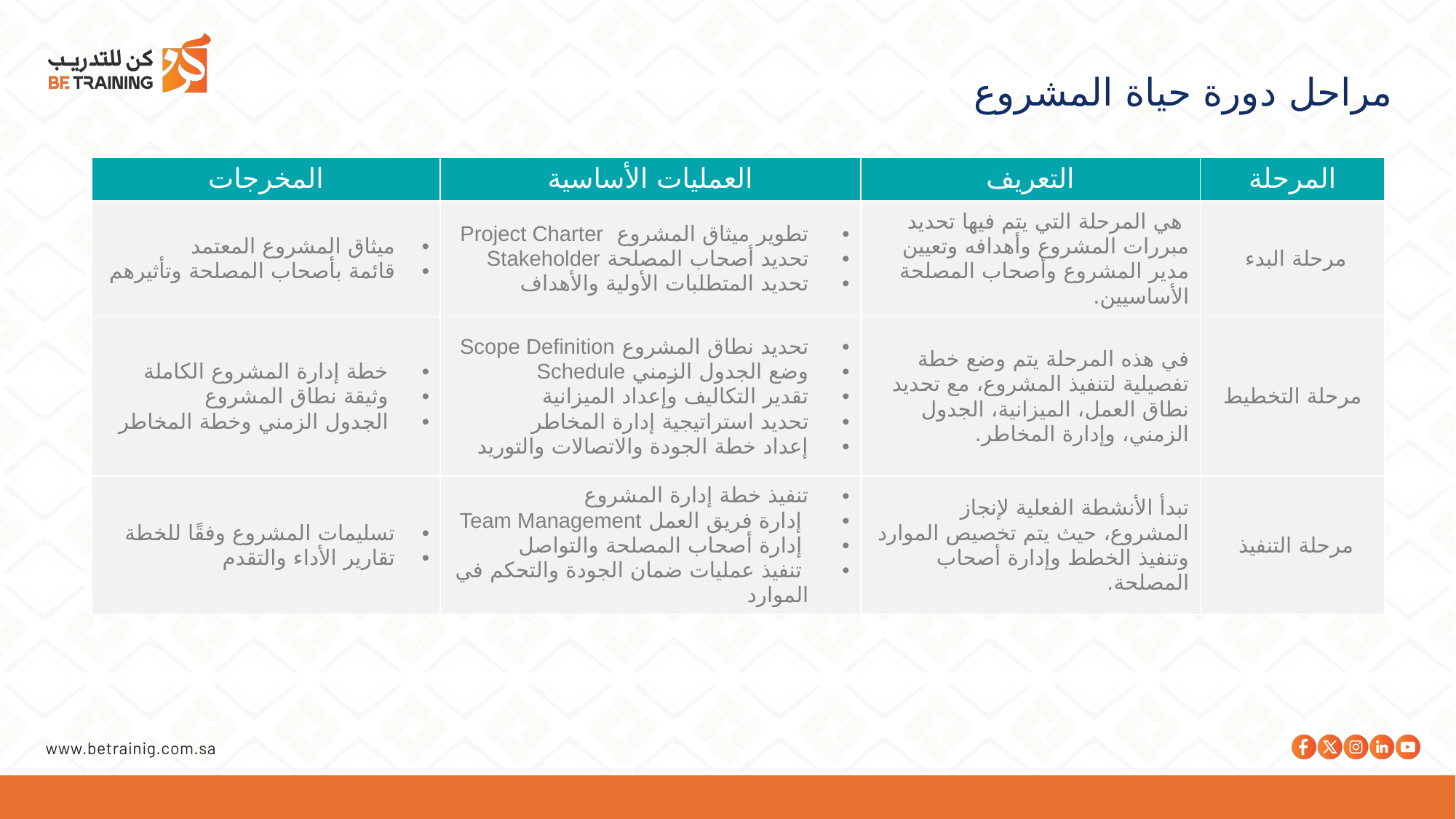

مراحل دورة حياة المشروع
| المخرجات | العمليات الأساسية | التعريف | المرحلة |
| --- | --- | --- | --- |
| ميثاق المشروع المعتمد قائمة بأصحاب المصلحة وتأثيرهم | تطوير ميثاق المشروع Project Charter تحديد أصحاب المصلحة Stakeholder تحديد المتطلبات الأولية والأهداف | هي المرحلة التي يتم فيها تحديد مبررات المشروع وأهدافه وتعيين مدير المشروع وأصحاب المصلحة الأساسيين. | مرحلة البدء |
| خطة إدارة المشروع الكاملة وثيقة نطاق المشروع الجدول الزمني وخطة المخاطر | تحديد نطاق المشروع Scope Definition وضع الجدول الزمني Schedule تقدير التكاليف وإعداد الميزانية تحديد استراتيجية إدارة المخاطر إعداد خطة الجودة والاتصالات والتوريد | في هذه المرحلة يتم وضع خطة تفصيلية لتنفيذ المشروع، مع تحديد نطاق العمل، الميزانية، الجدول الزمني، وإدارة المخاطر. | مرحلة التخطيط |
| تسليمات المشروع وفقًا للخطة تقارير الأداء والتقدم | تنفيذ خطة إدارة المشروع إدارة فريق العمل Team Management إدارة أصحاب المصلحة والتواصل تنفيذ عمليات ضمان الجودة والتحكم في الموارد | تبدأ الأنشطة الفعلية لإنجاز المشروع، حيث يتم تخصيص الموارد وتنفيذ الخطط وإدارة أصحاب المصلحة. | مرحلة التنفيذ |